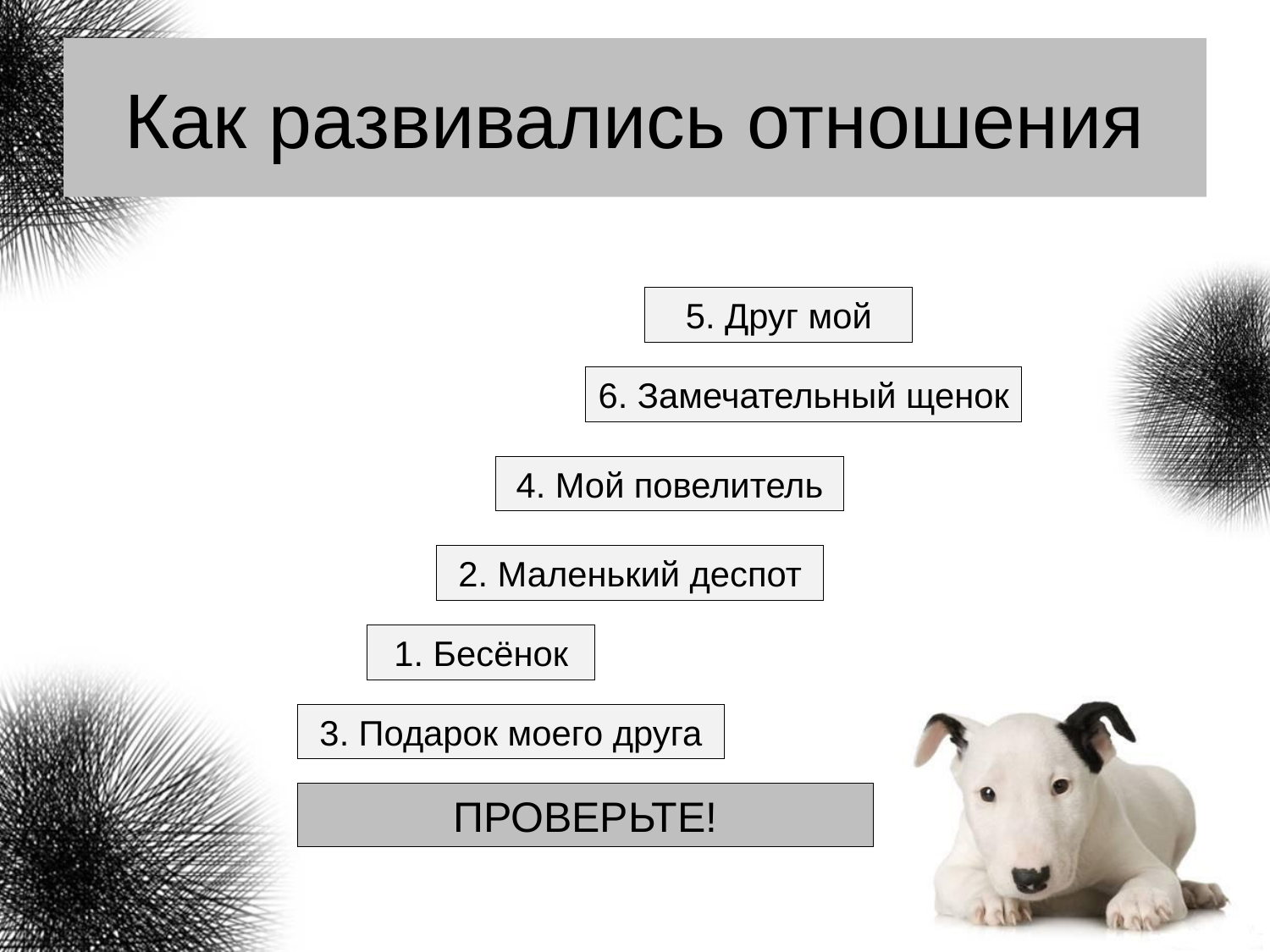

# Как развивались отношения
5. Друг мой
6. Замечательный щенок
4. Мой повелитель
2. Маленький деспот
1. Бесёнок
3. Подарок моего друга
ПРОВЕРЬТЕ!